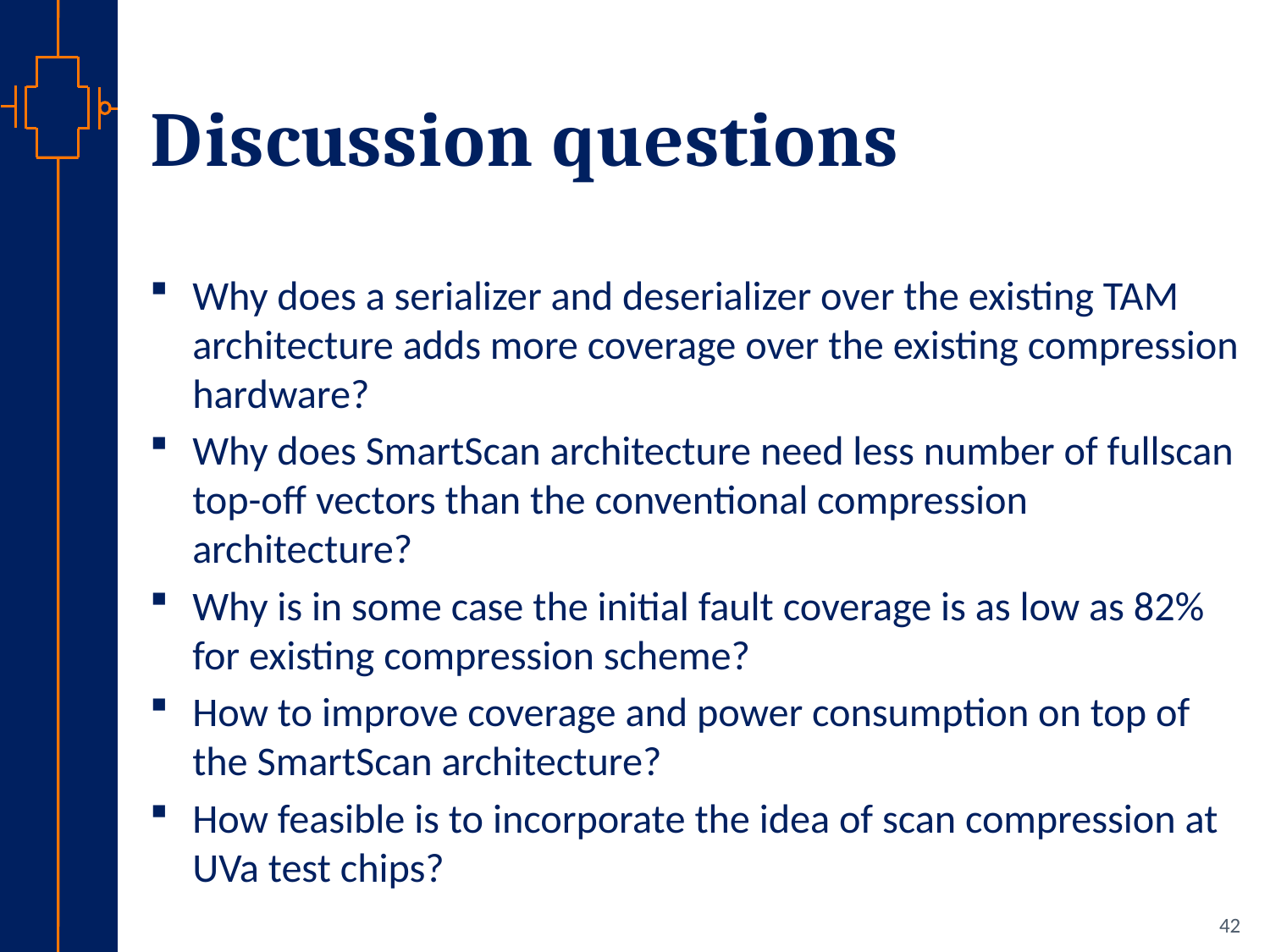

# Discussion questions

Why does a serializer and deserializer over the existing TAM architecture adds more coverage over the existing compression hardware?
Why does SmartScan architecture need less number of fullscan top-off vectors than the conventional compression architecture?
Why is in some case the initial fault coverage is as low as 82% for existing compression scheme?
How to improve coverage and power consumption on top of the SmartScan architecture?
How feasible is to incorporate the idea of scan compression at UVa test chips?

42